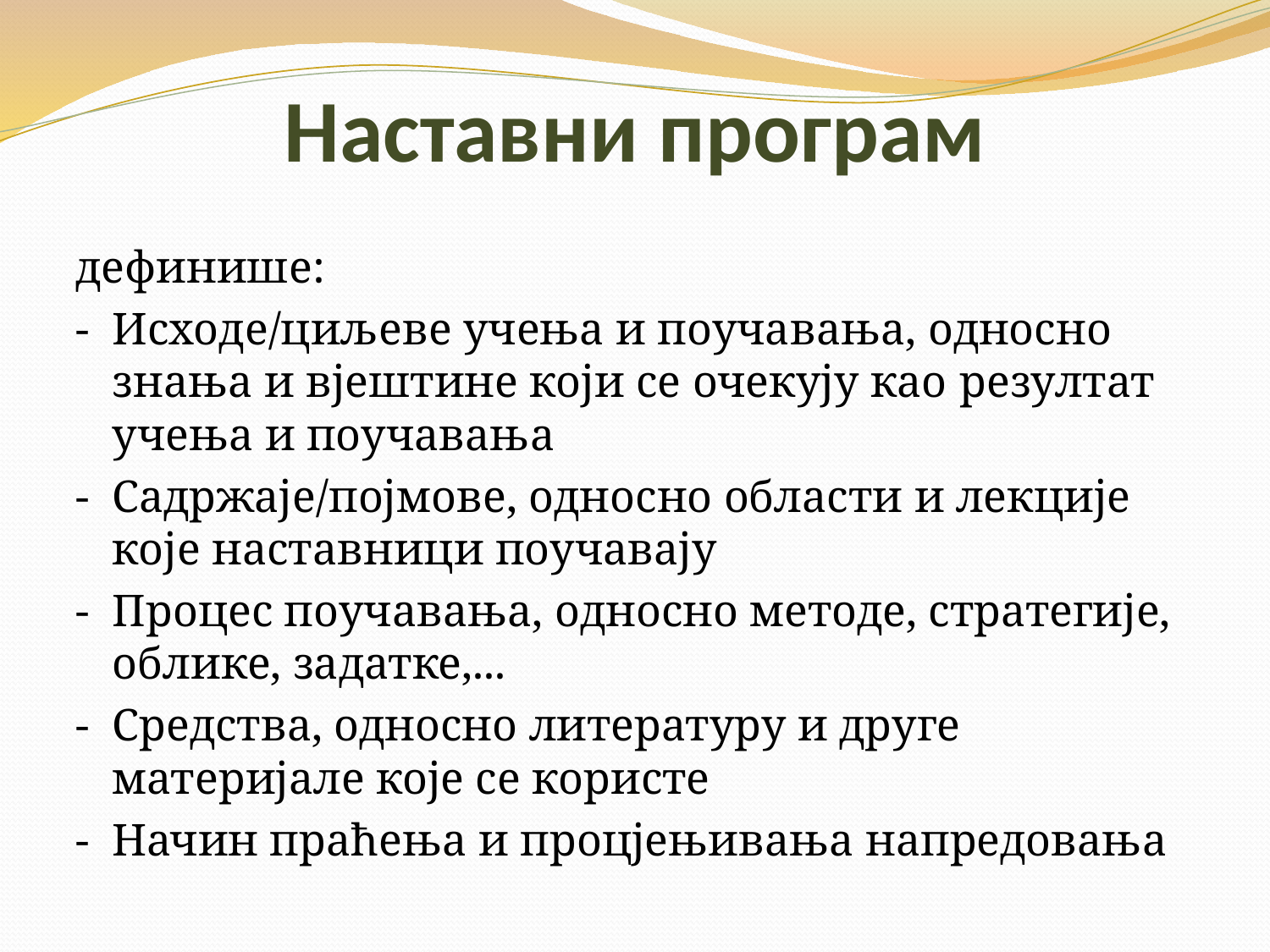

# Наставни програм
дефинише:
-  Исходе/циљеве учења и поучавања, односно знања и вјештине који се очекују као резултат учења и поучавања
-  Садржаје/појмове, односно области и лекције које наставници поучавају
-  Процес поучавања, односно методе, стратегије, облике, задатке,...
-  Средства, односно литературу и друге материјале које се користе
-  Начин праћења и процјењивања напредовања